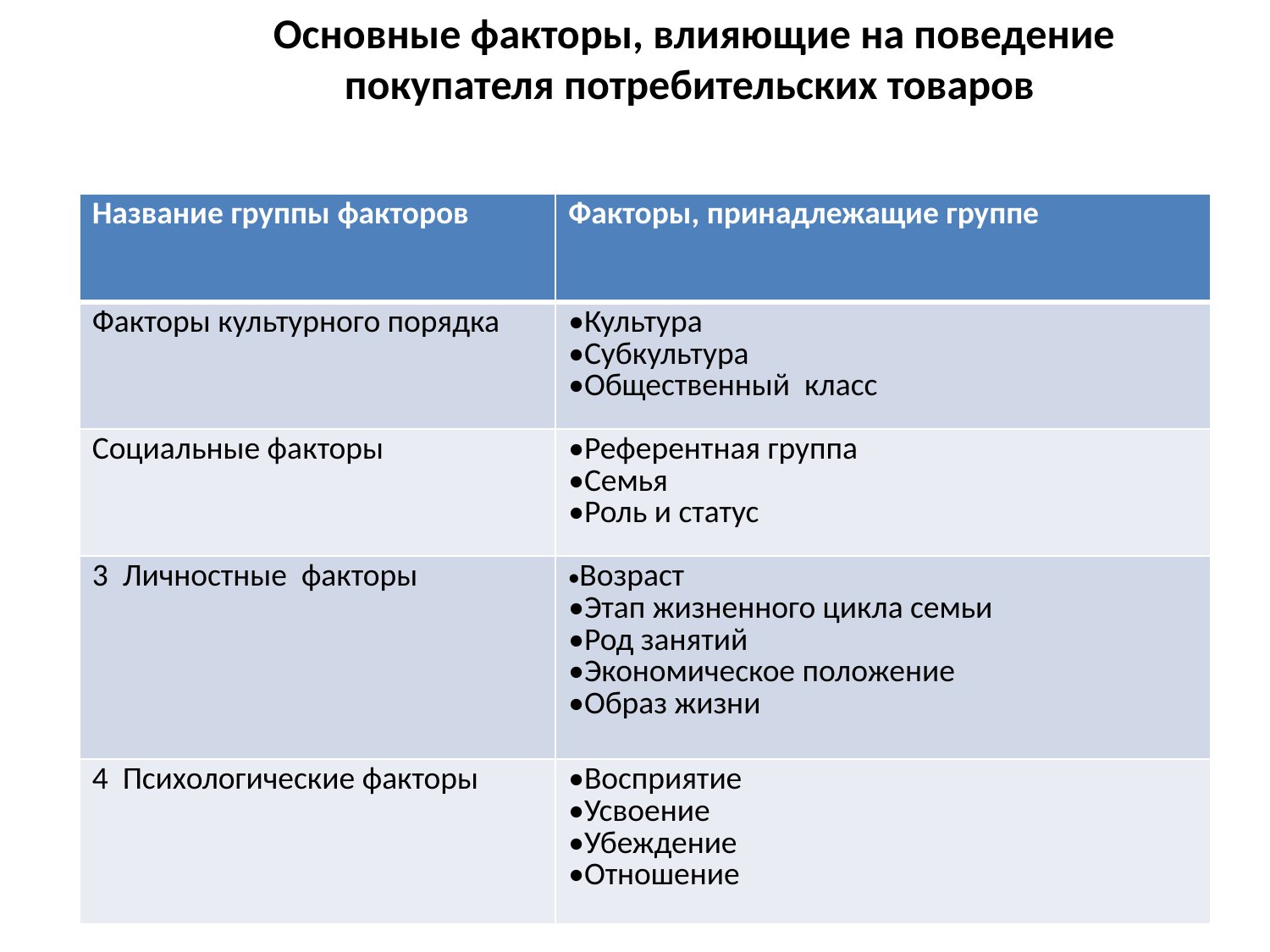

Основные факторы, влияющие на поведение покупателя потребительских товаров

| Название группы факторов | Факторы, принадлежащие группе |
| --- | --- |
| Факторы культурного порядка | •Культура •Субкультура •Общественный класс |
| Социальные факторы | •Референтная группа •Семья •Роль и статус |
| 3 Личностные факторы | Возраст •Этап жизненного цикла семьи •Род занятий •Экономическое положение •Образ жизни |
| 4 Психологические факторы | •Восприятие •Усвоение •Убеждение •Отношение |